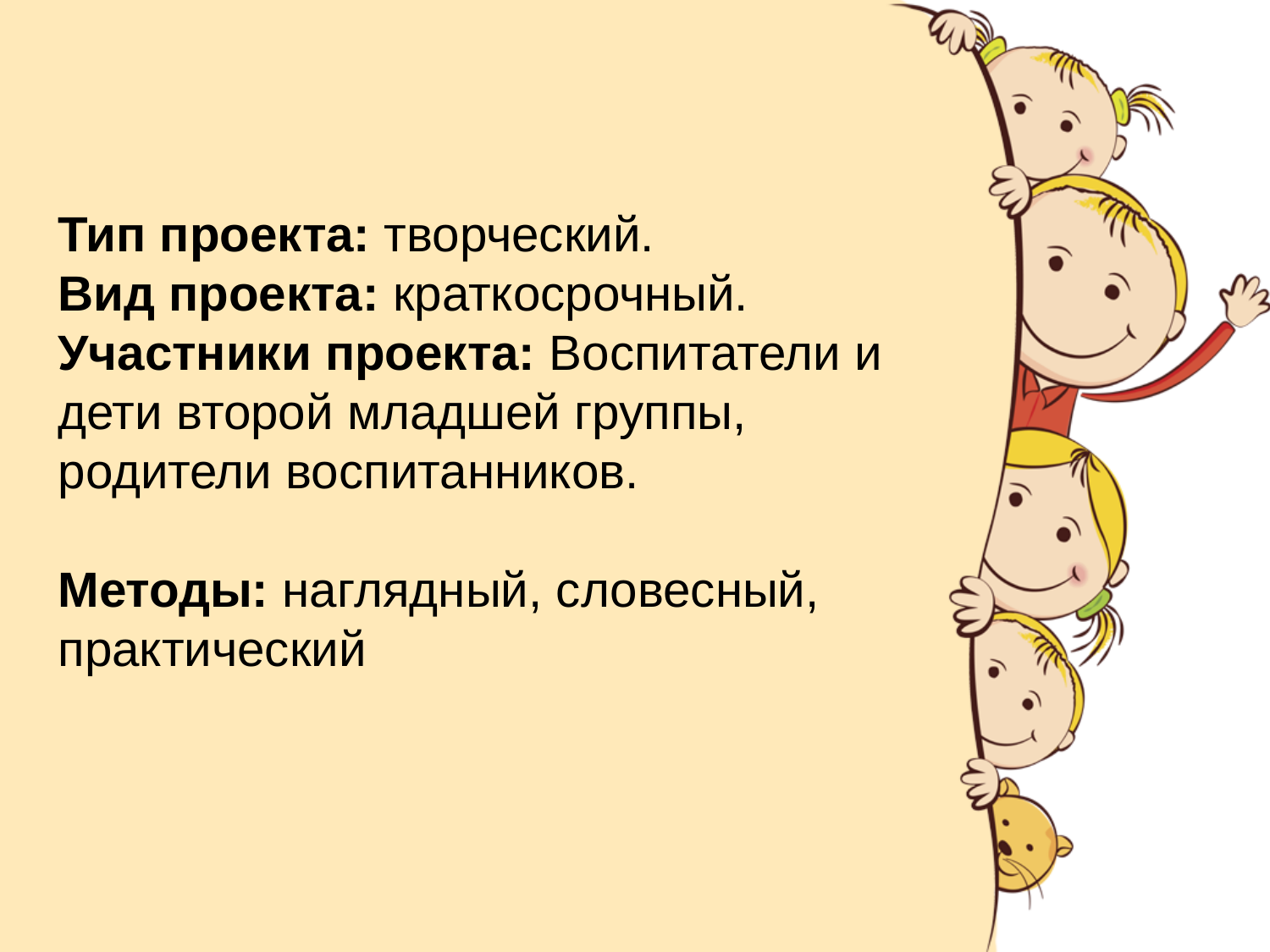

Тип проекта: творческий.
Вид проекта: краткосрочный.
Участники проекта: Воспитатели и дети второй младшей группы, родители воспитанников.

Методы: наглядный, словесный, практический